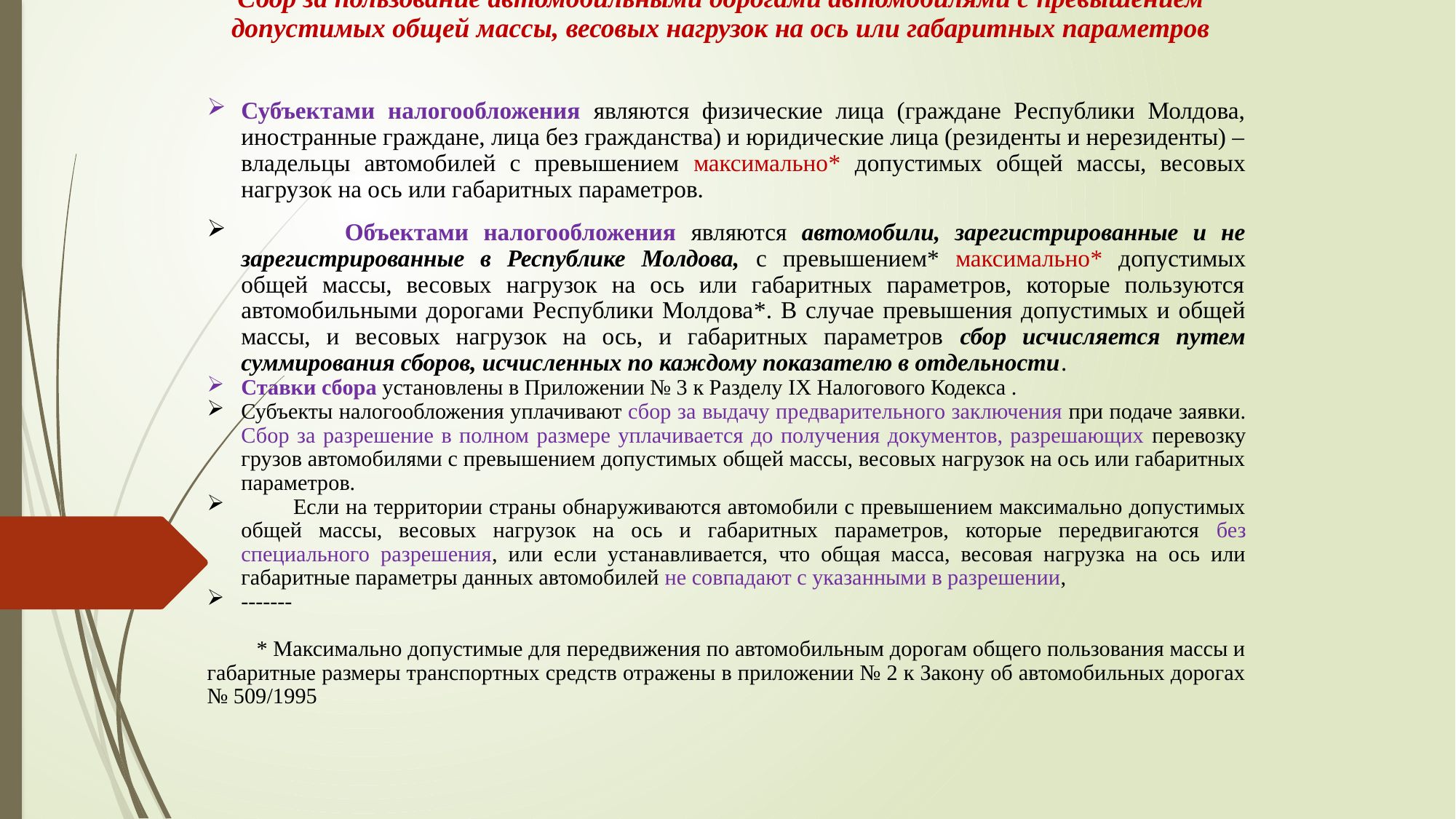

Сбор за пользование автомобильными дорогами автомобилями с превышением допустимых общей массы, весовых нагрузок на ось или габаритных параметров
Субъектами налогообложения являются физические лица (граждане Республики Молдова, иностранные граждане, лица без гражданства) и юридические лица (резиденты и нерезиденты) – владельцы автомобилей с превышением максимально* допустимых общей массы, весовых нагрузок на ось или габаритных параметров.
       Объектами налогообложения являются автомобили, зарегистрированные и не зарегистрированные в Республике Молдова, с превышением* максимально* допустимых общей массы, весовых нагрузок на ось или габаритных параметров, которые пользуются автомобильными дорогами Республики Молдова*. В случае превышения допустимых и общей массы, и весовых нагрузок на ось, и габаритных параметров сбор исчисляется путем суммирования сборов, исчисленных по каждому показателю в отдельности.
Ставки сбора установлены в Приложении № 3 к Разделу IX Налогового Кодекса .
Субъекты налогообложения уплачивают сбор за выдачу предварительного заключения при подаче заявки. Сбор за разрешение в полном размере уплачивается до получения документов, разрешающих перевозку грузов автомобилями с превышением допустимых общей массы, весовых нагрузок на ось или габаритных параметров.
        Если на территории страны обнаруживаются автомобили с превышением максимально допустимых общей массы, весовых нагрузок на ось и габаритных параметров, которые передвигаются без специального разрешения, или если устанавливается, что общая масса, весовая нагрузка на ось или габаритные параметры данных автомобилей не совпадают с указанными в разрешении,
-------

* Максимально допустимые для передвижения по автомобильным дорогам общего пользования массы и габаритные размеры транспортных средств отражены в приложении № 2 к Закону об автомобильных дорогах № 509/1995